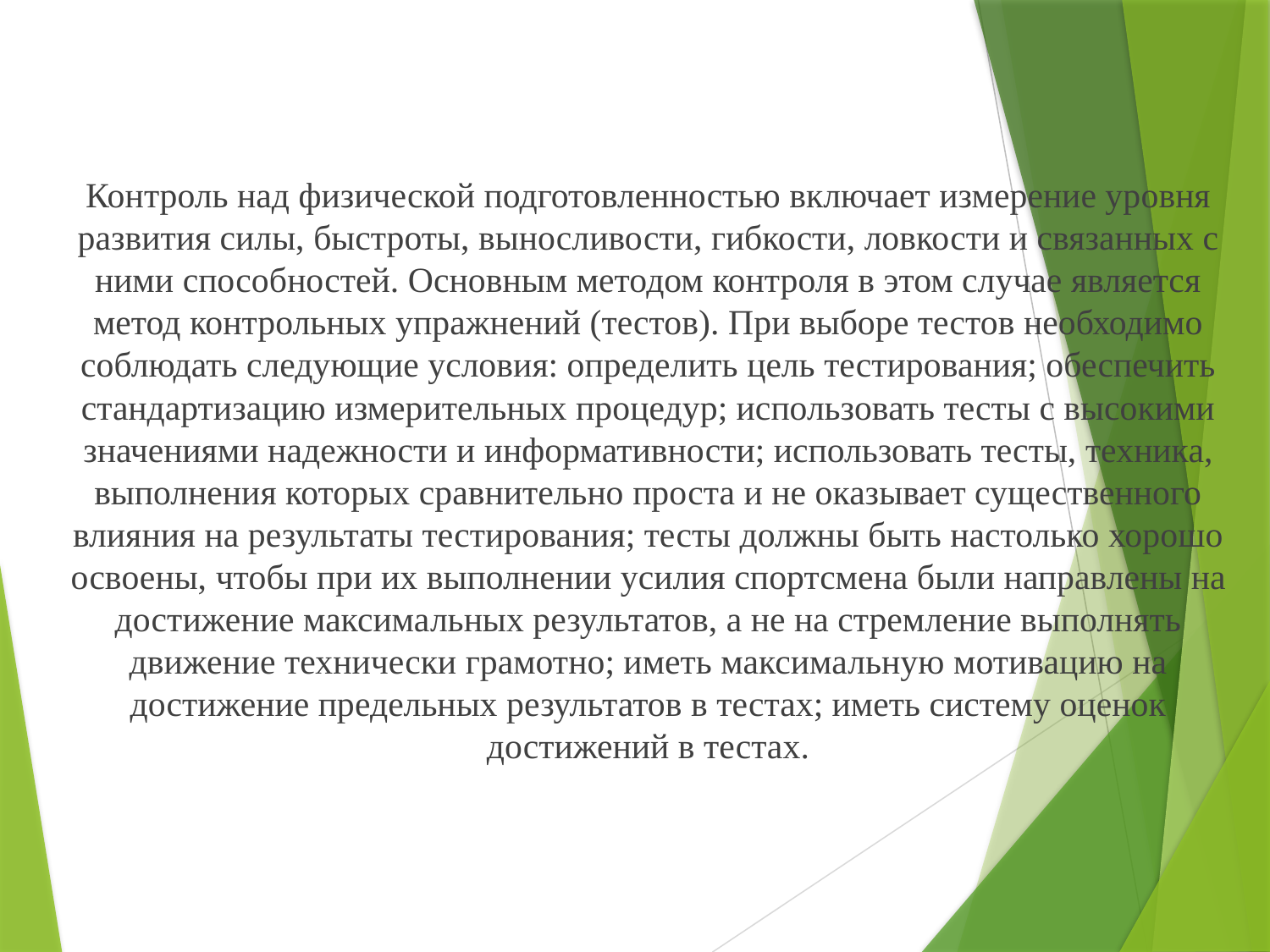

#
Контроль над физической подготовленностью включает измерение уровня развития силы, быстроты, выносливости, гибкости, ловкости и связанных с ними способностей. Основным методом контроля в этом случае является метод контрольных упражнений (тестов). При выборе тестов необходимо соблюдать следующие условия: определить цель тестирования; обеспечить стандартизацию измерительных процедур; использовать тесты с высокими значениями надежности и информативности; использовать тесты, техника, выполнения которых сравнительно проста и не оказывает существенного влияния на результаты тестирования; тесты должны быть настолько хорошо освоены, чтобы при их выполнении усилия спортсмена были направлены на достижение максимальных результатов, а не на стремление выполнять движение технически грамотно; иметь максимальную мотивацию на достижение предельных результатов в тестах; иметь систему оценок достижений в тестах.